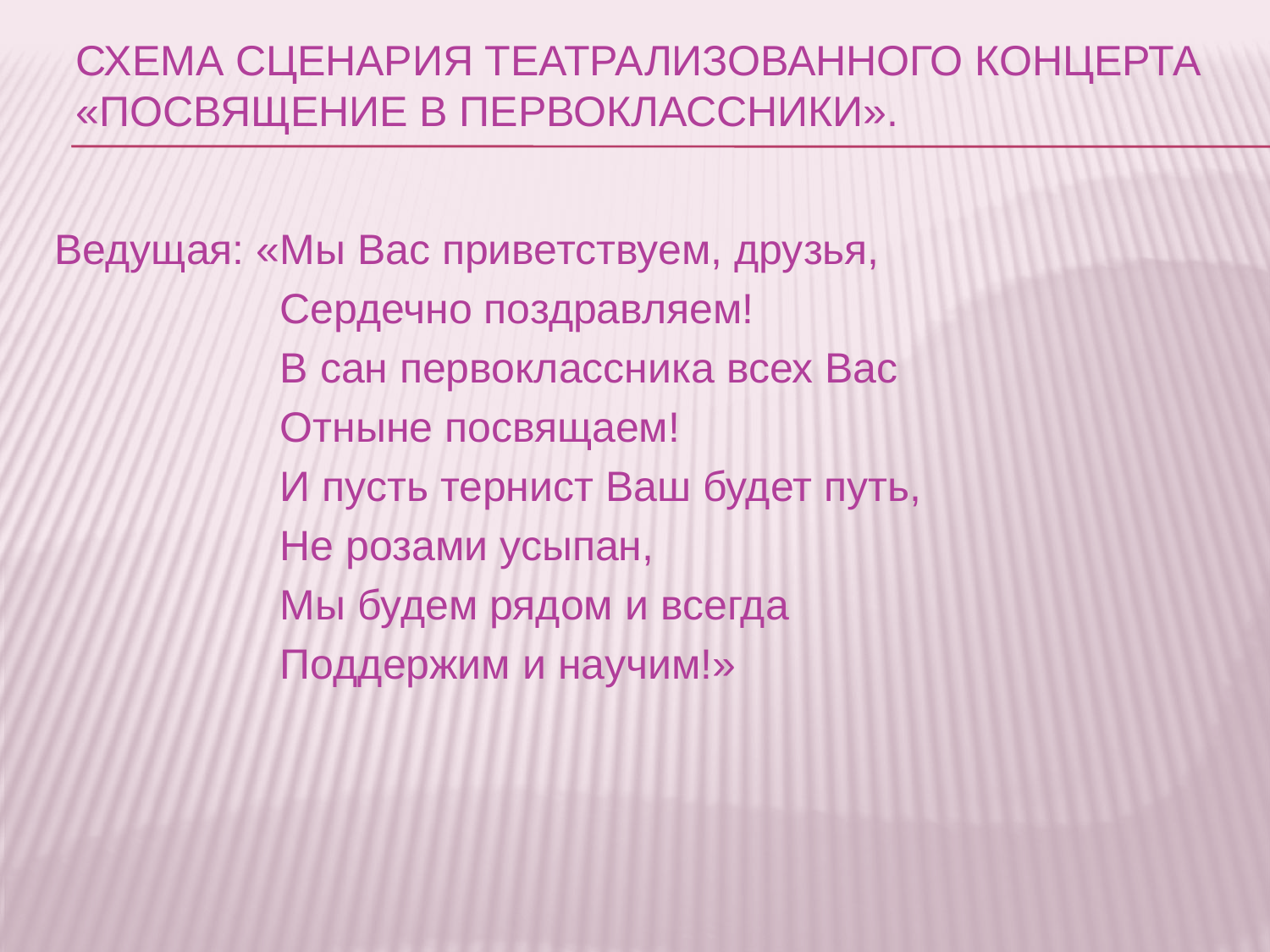

# Схема сценария Театрализованного концерта «Посвящение в первоклассники».
Ведущая: «Мы Вас приветствуем, друзья,
                   Сердечно поздравляем!
                   В сан первоклассника всех Вас
                   Отныне посвящаем!
                   И пусть тернист Ваш будет путь,
                   Не розами усыпан,
                   Мы будем рядом и всегда
                   Поддержим и научим!»